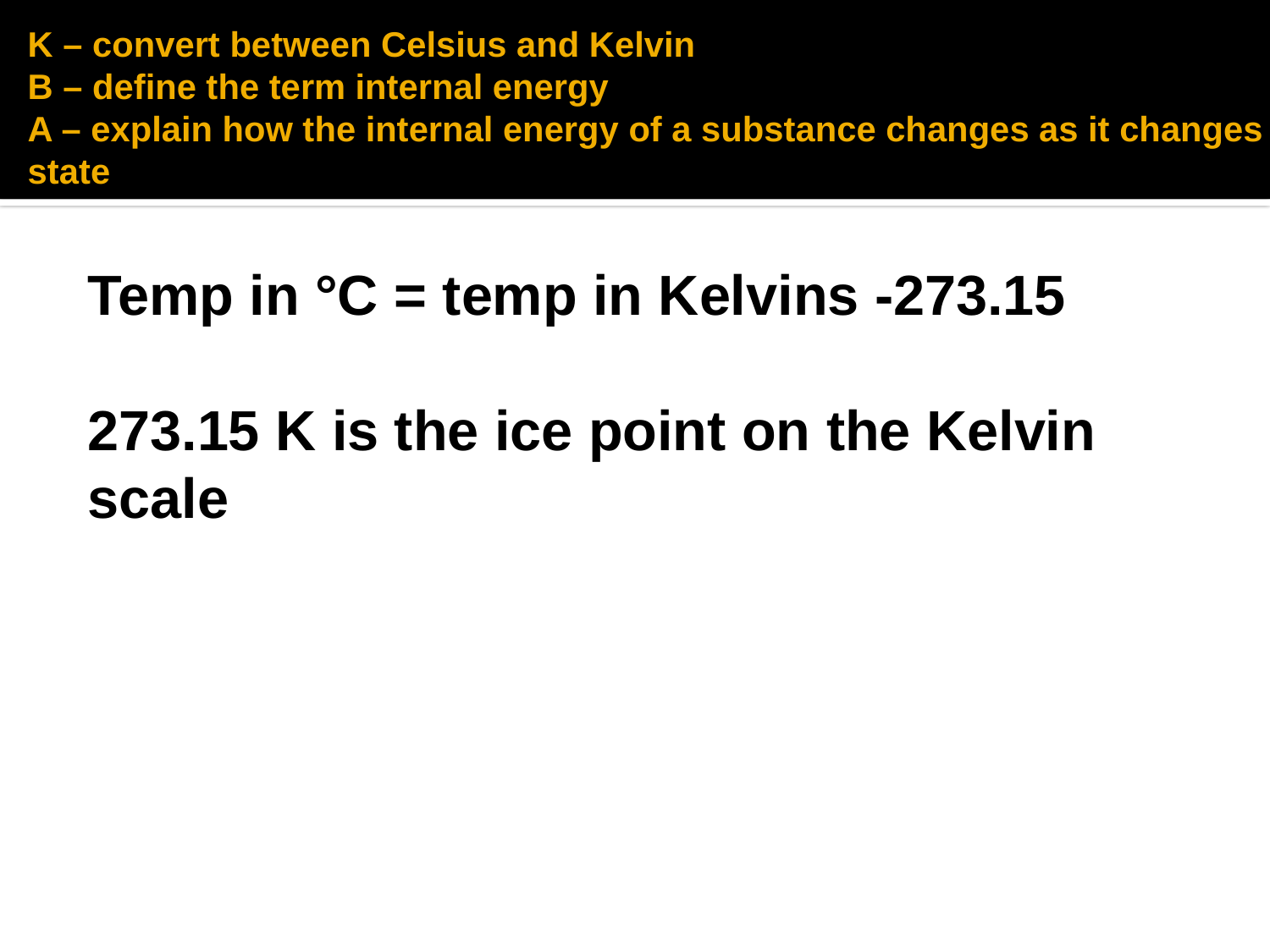

K – convert between Celsius and Kelvin
B – define the term internal energy
A – explain how the internal energy of a substance changes as it changes state
Temp in °C = temp in Kelvins -273.15

273.15 K is the ice point on the Kelvin scale